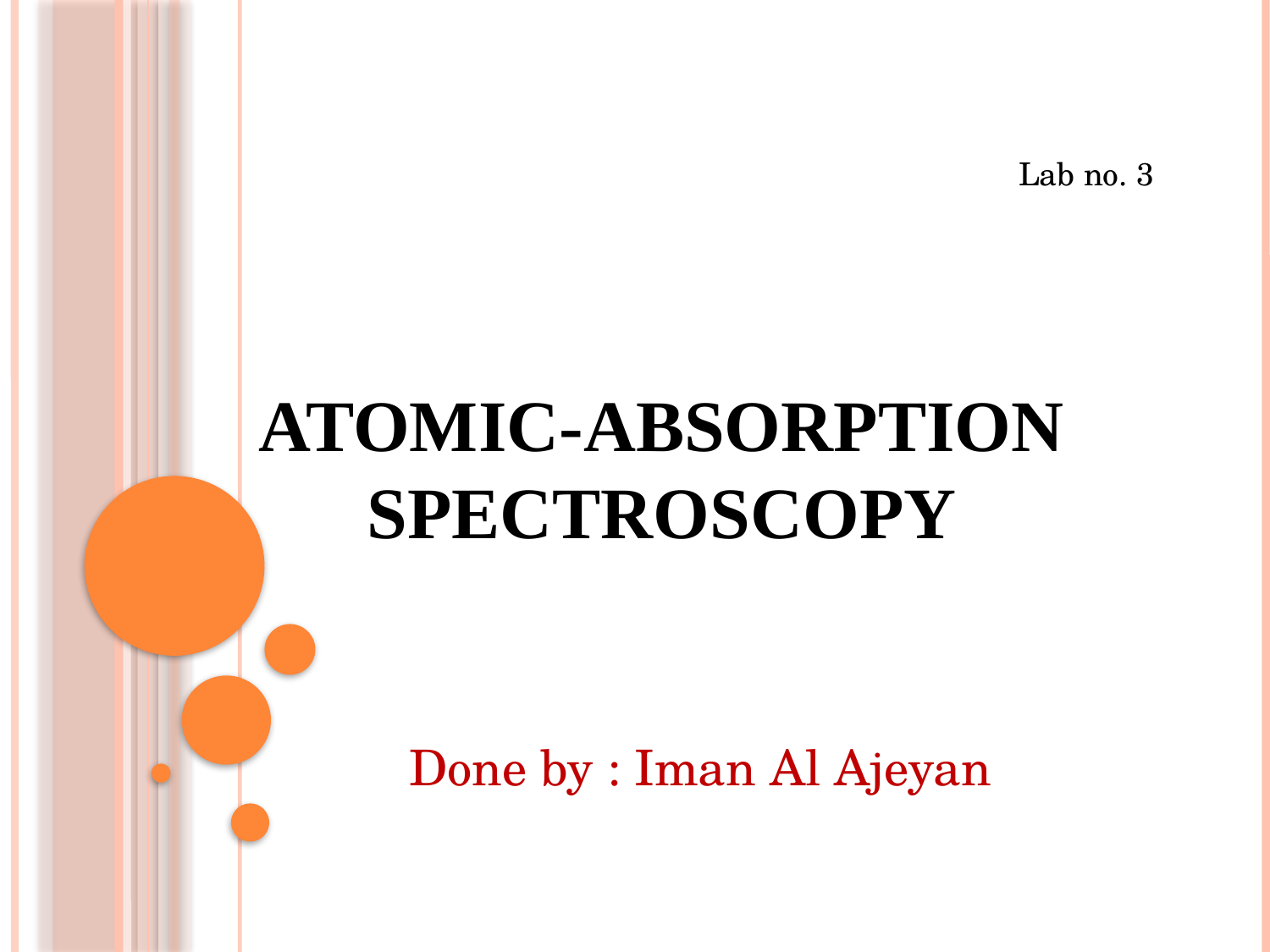

Lab no. 3
# Atomic-absorption spectroscopy
Done by : Iman Al Ajeyan